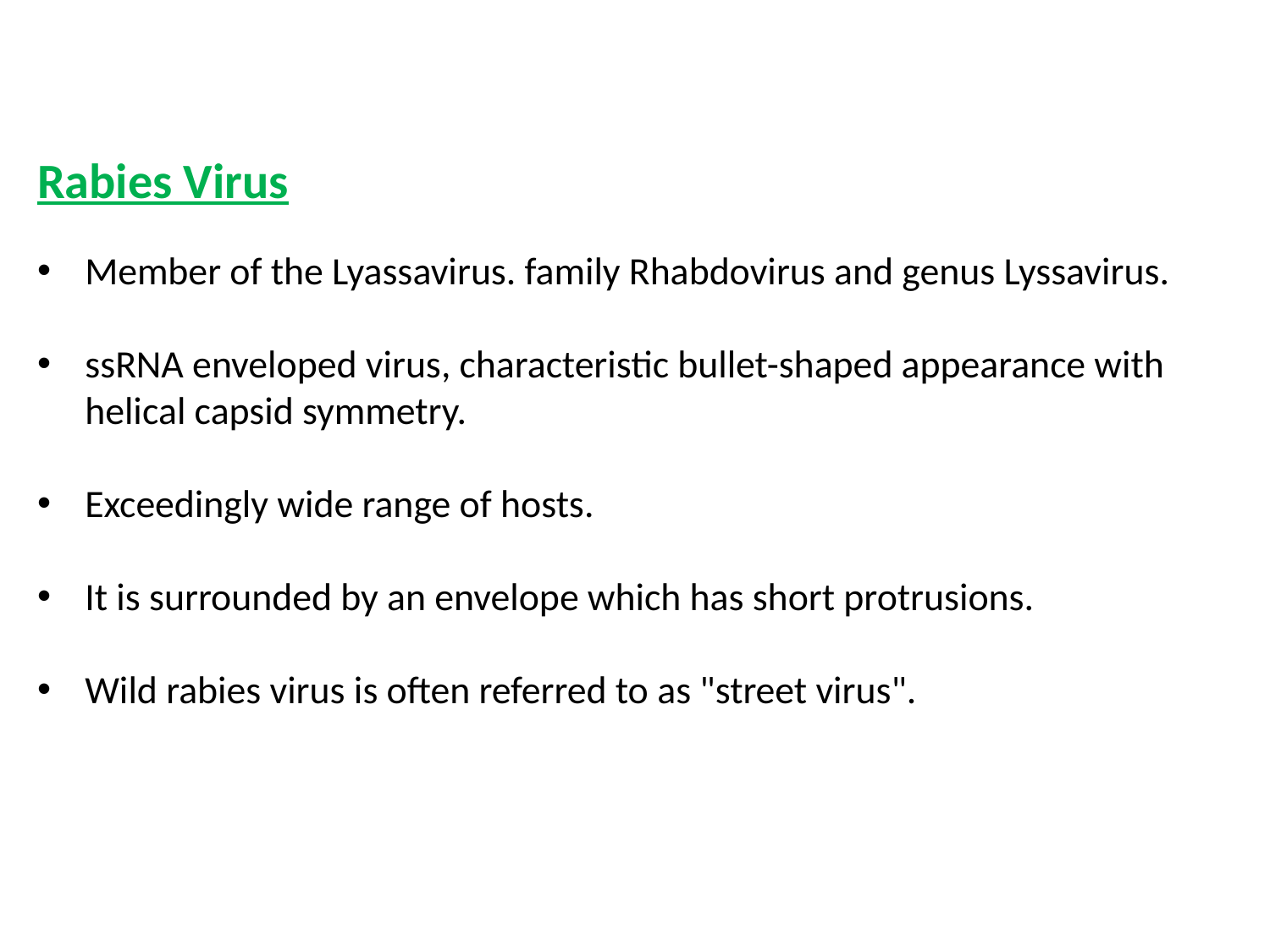

Rabies Virus

Member of the Lyassavirus. family Rhabdovirus and genus Lyssavirus.

ssRNA enveloped virus, characteristic bullet-shaped appearance with helical capsid symmetry.

Exceedingly wide range of hosts.

It is surrounded by an envelope which has short protrusions.

Wild rabies virus is often referred to as "street virus".